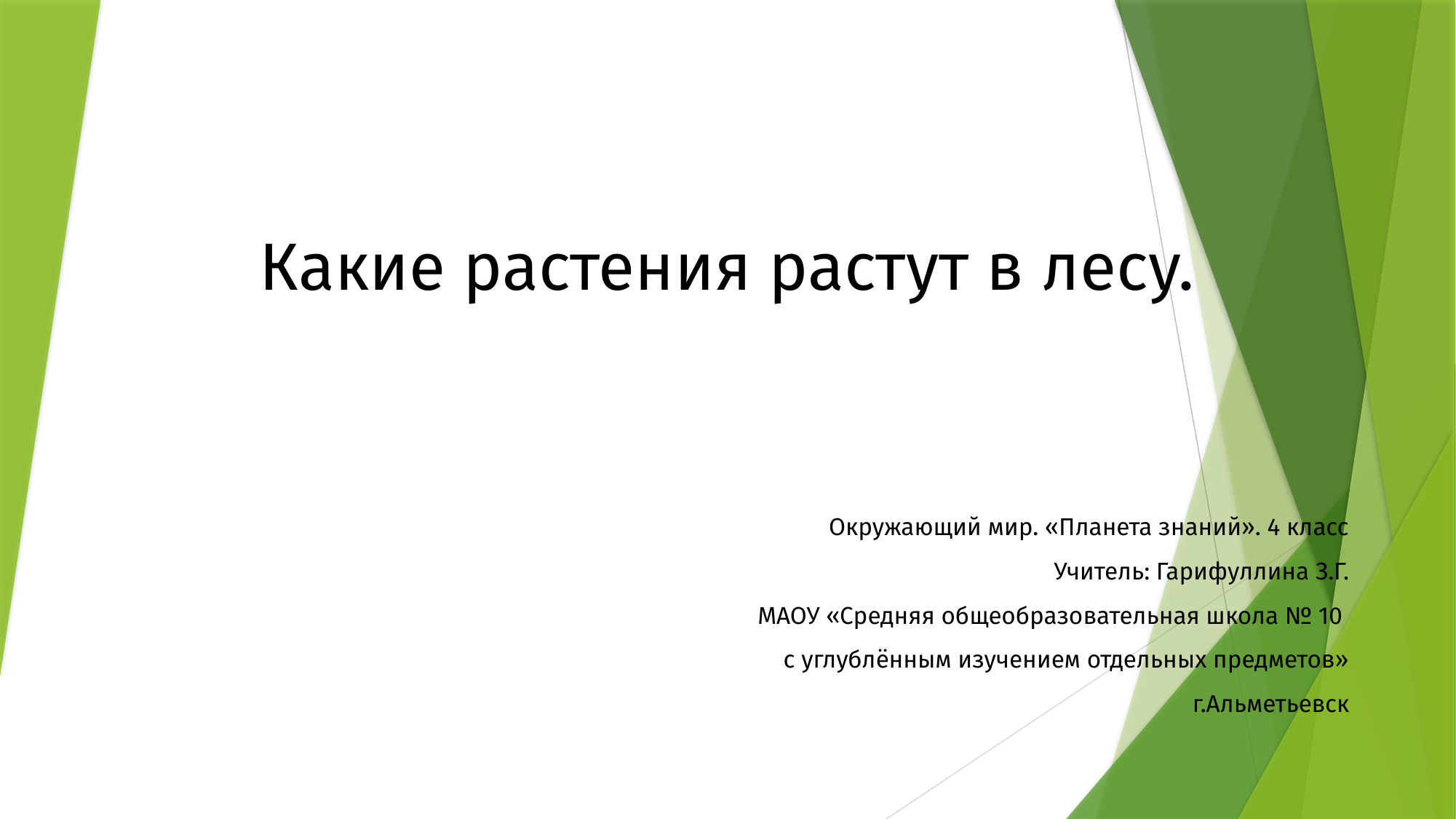

# Какие растения растут в лесу.
Окружающий мир. «Планета знаний». 4 класс
Учитель: Гарифуллина З.Г.
МАОУ «Средняя общеобразовательная школа № 10
с углублённым изучением отдельных предметов»
г.Альметьевск